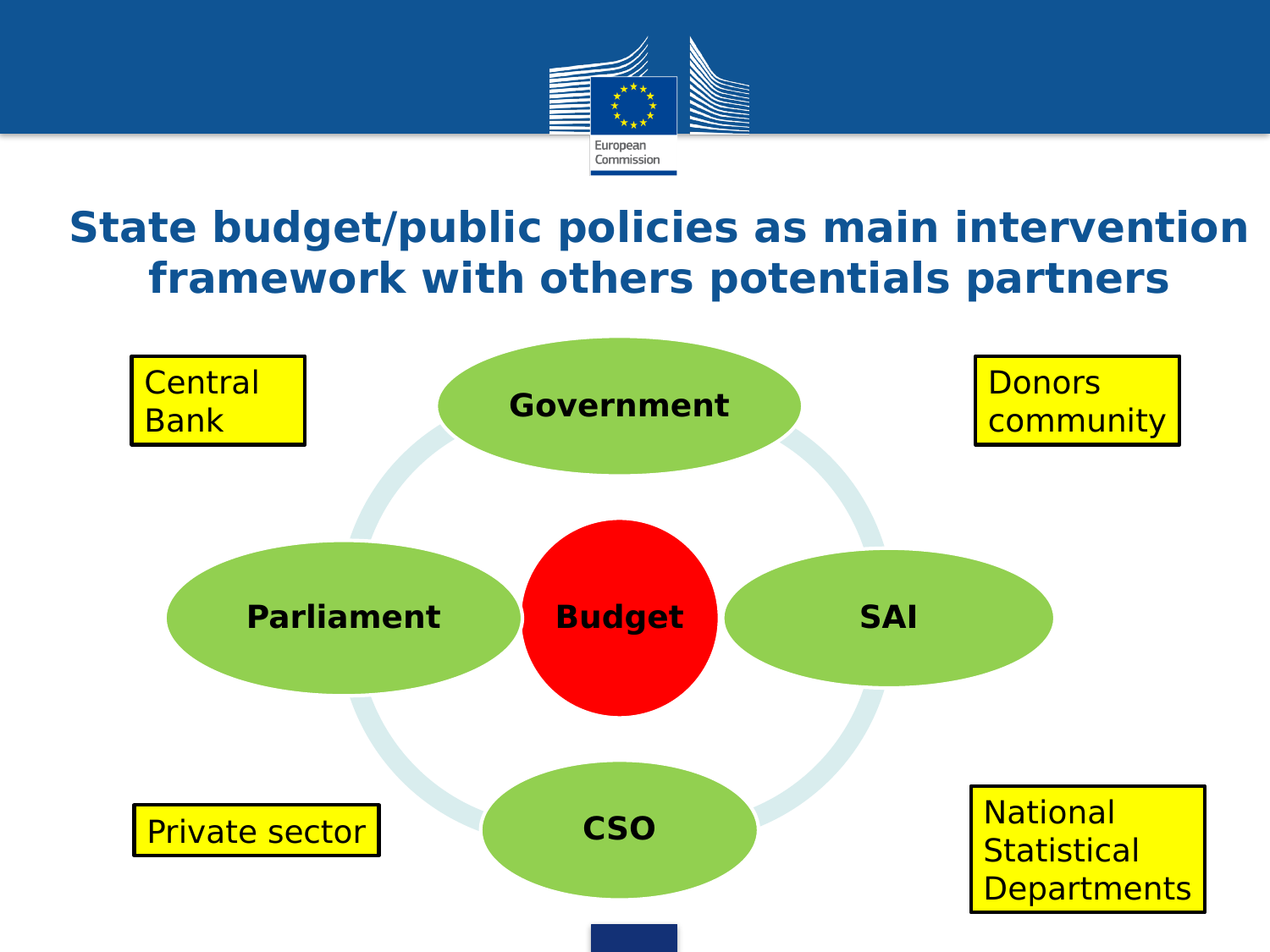

# State budget/public policies as main intervention framework with others potentials partners
Budget
Government
SAI
CSO
Parliament

Central Bank
Donors
community
National
Statistical
Departments
Private sector
4